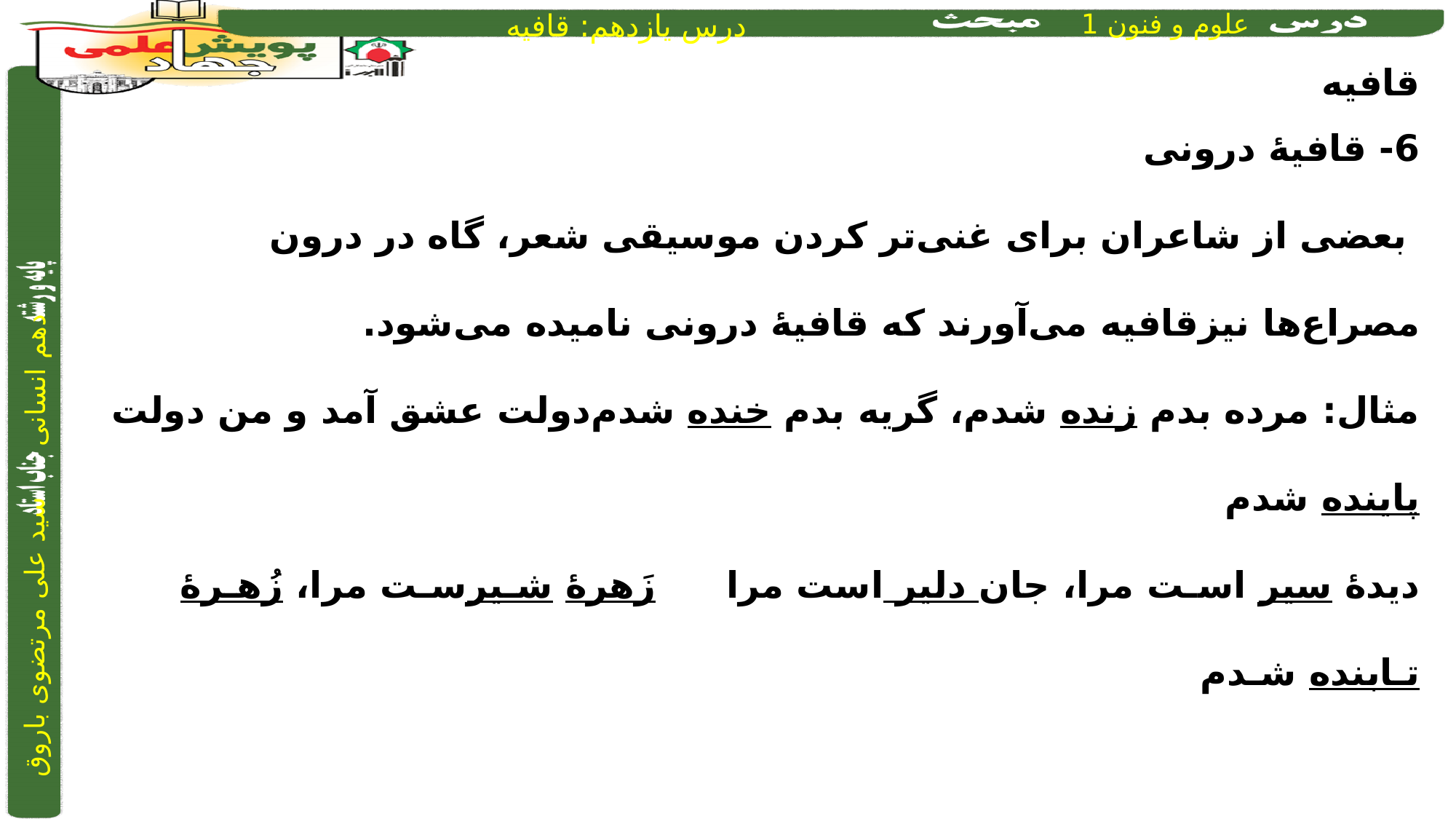

قافیه
6- قافیۀ درونی
 بعضی از شاعران برای غنی‌تر کردن موسیقی شعر، گاه در درون مصراع‌ها نیزقافیه می‌آورند که قافیۀ درونی نامیده می‌شود.
مثال: مرده بدم زنده شدم، گریه بدم خنده شدم	دولت عشق آمد و من دولت پاینده شدم
دیدۀ سیر اسـت مرا، جان دلیر است مرا		زَهرۀ شـیرسـت مرا، زُهـرۀ تـابنده شـدم